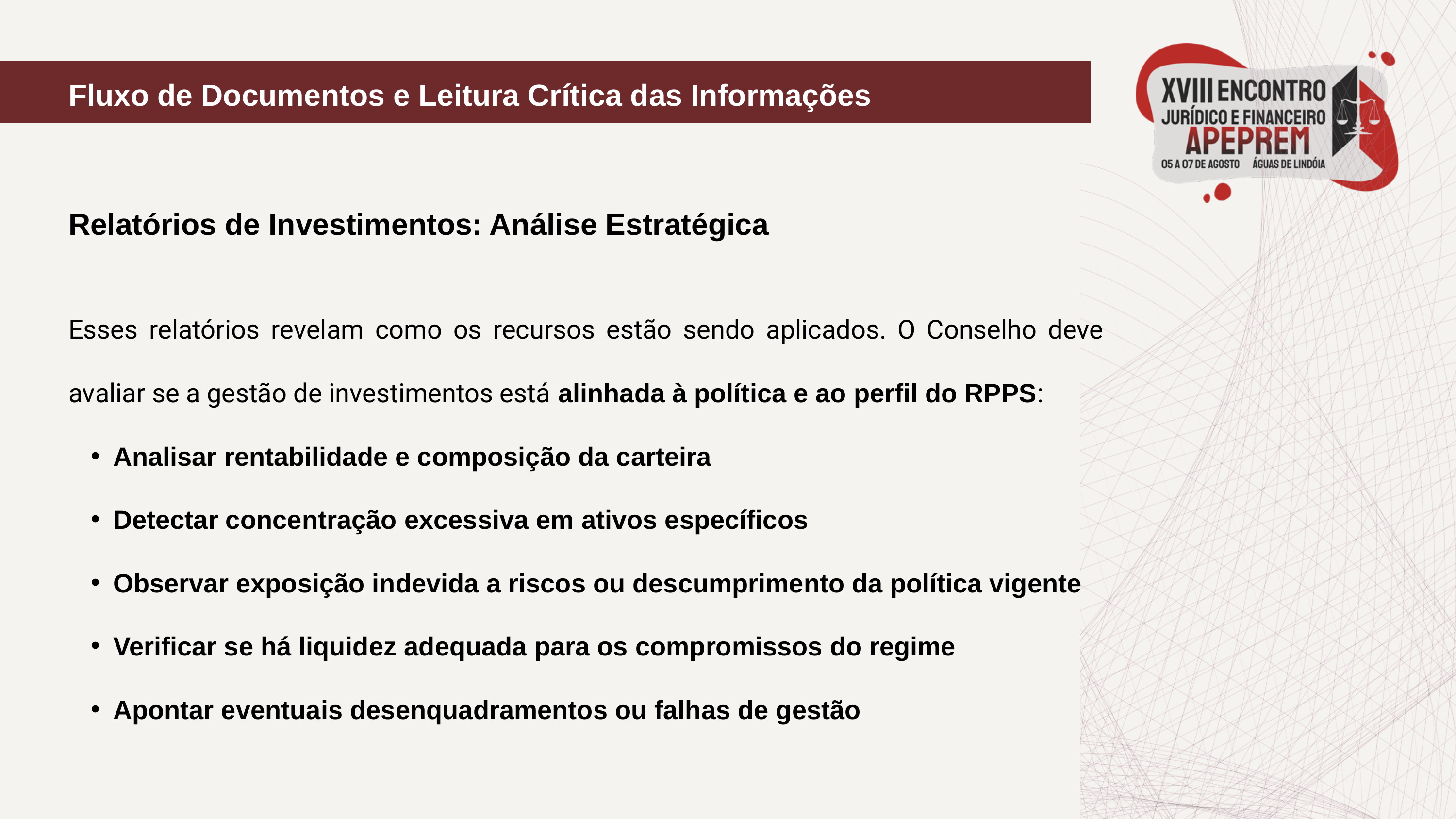

Fluxo de Documentos e Leitura Crítica das Informações
Relatórios de Investimentos: Análise Estratégica
Esses relatórios revelam como os recursos estão sendo aplicados. O Conselho deve avaliar se a gestão de investimentos está alinhada à política e ao perfil do RPPS:
Analisar rentabilidade e composição da carteira
Detectar concentração excessiva em ativos específicos
Observar exposição indevida a riscos ou descumprimento da política vigente
Verificar se há liquidez adequada para os compromissos do regime
Apontar eventuais desenquadramentos ou falhas de gestão